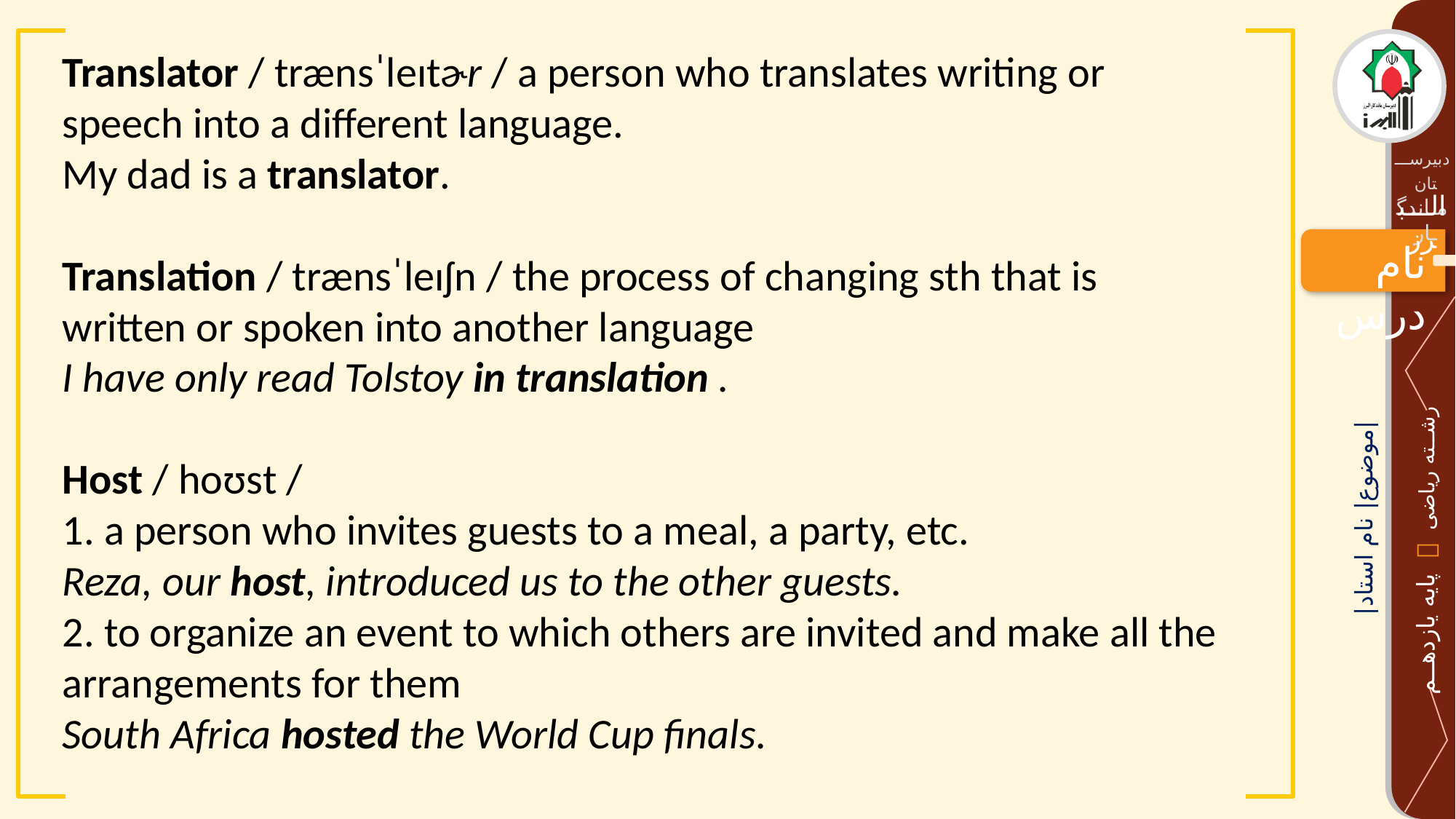

Translator / trænsˈleɪtɚr / a person who translates writing or speech into a different language.
My dad is a translator.

Translation / trænsˈleɪʃn / the process of changing sth that is written or spoken into another language
I have only read Tolstoy in translation .

Host / hoʊst /
1. a person who invites guests to a meal, a party, etc.
Reza, our host, introduced us to the other guests.
2. to organize an event to which others are invited and make all the arrangements for them
South Africa hosted the World Cup finals.